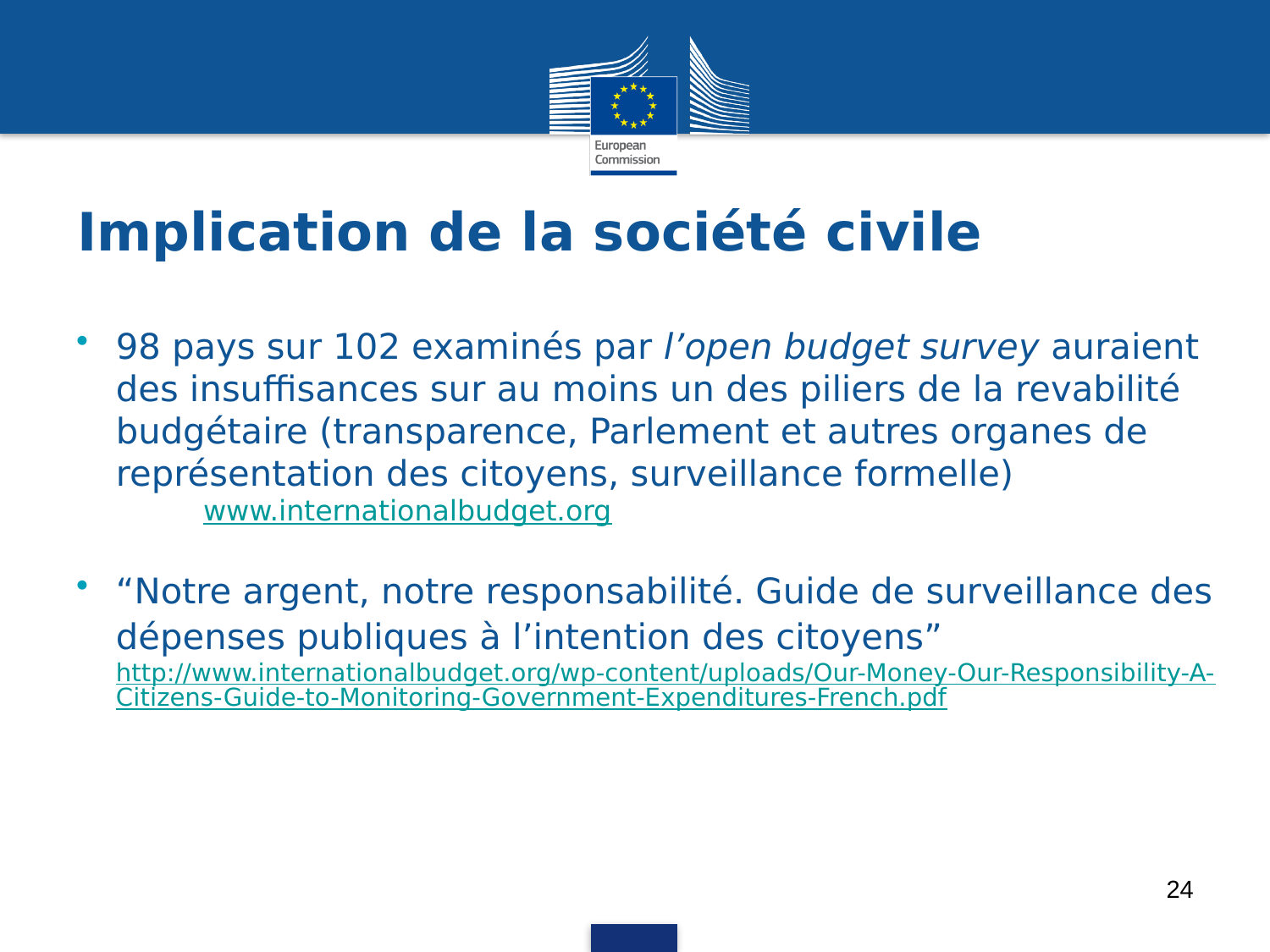

# Implication de la société civile
98 pays sur 102 examinés par l’open budget survey auraient des insuffisances sur au moins un des piliers de la revabilité budgétaire (transparence, Parlement et autres organes de représentation des citoyens, surveillance formelle)
	www.internationalbudget.org

“Notre argent, notre responsabilité. Guide de surveillance des dépenses publiques à l’intention des citoyens” http://www.internationalbudget.org/wp-content/uploads/Our-Money-Our-Responsibility-A-Citizens-Guide-to-Monitoring-Government-Expenditures-French.pdf

24